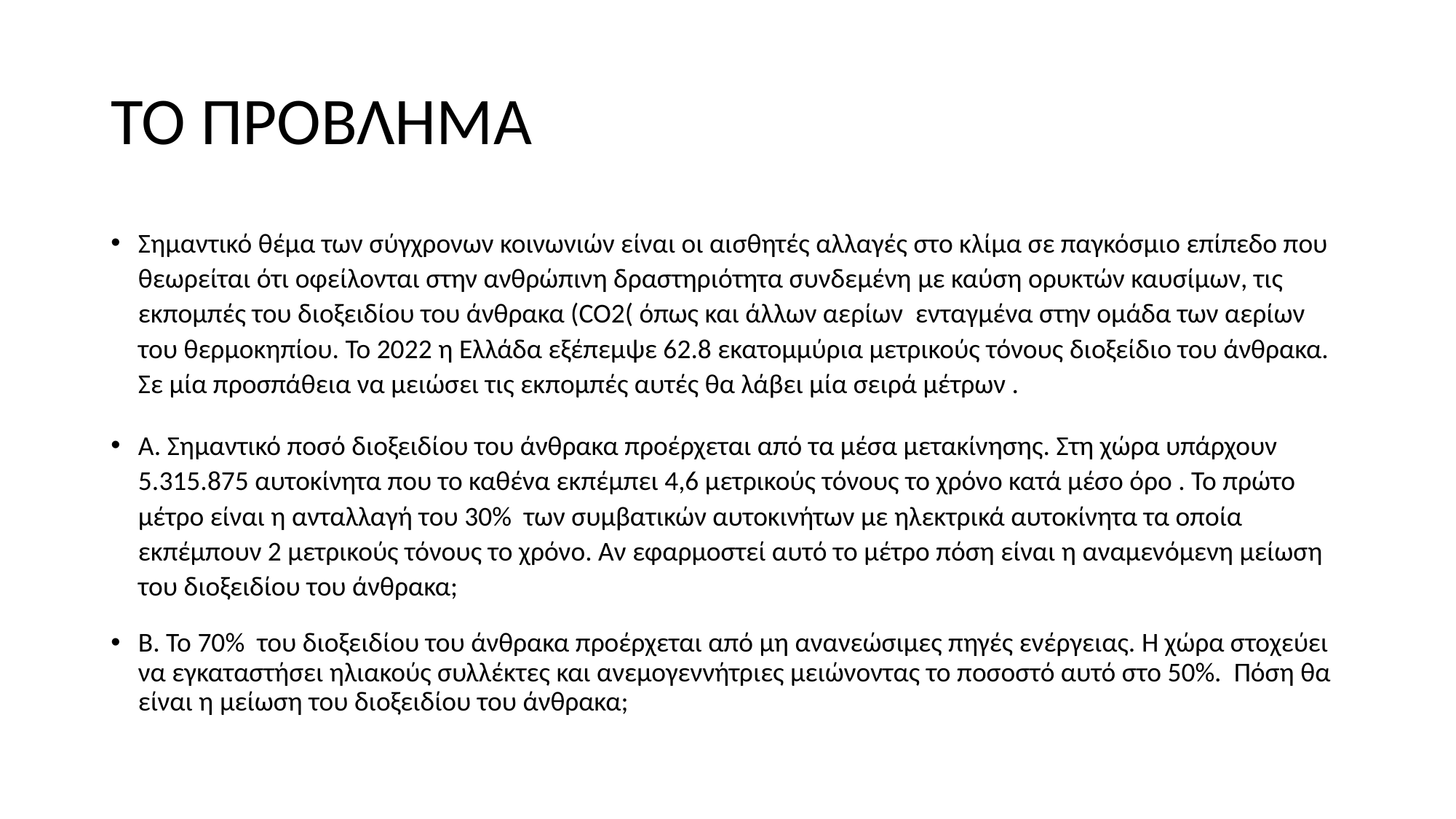

# ΤΟ ΠΡΟΒΛΗΜΑ
Σημαντικό θέμα των σύγχρονων κοινωνιών είναι οι αισθητές αλλαγές στο κλίμα σε παγκόσμιο επίπεδο που θεωρείται ότι οφείλονται στην ανθρώπινη δραστηριότητα συνδεμένη με καύση ορυκτών καυσίμων, τις εκπομπές του διοξειδίου του άνθρακα (CO2( όπως και άλλων αερίων  ενταγμένα στην ομάδα των αερίων του θερμοκηπίου. Το 2022 η Ελλάδα εξέπεμψε 62.8 εκατομμύρια μετρικούς τόνους διοξείδιο του άνθρακα. Σε μία προσπάθεια να μειώσει τις εκπομπές αυτές θα λάβει μία σειρά μέτρων .
Α. Σημαντικό ποσό διοξειδίου του άνθρακα προέρχεται από τα μέσα μετακίνησης. Στη χώρα υπάρχουν 5.315.875 αυτοκίνητα που το καθένα εκπέμπει 4,6 μετρικούς τόνους το χρόνο κατά μέσο όρο . Το πρώτο μέτρο είναι η ανταλλαγή του 30%  των συμβατικών αυτοκινήτων με ηλεκτρικά αυτοκίνητα τα οποία εκπέμπουν 2 μετρικούς τόνους το χρόνο. Αν εφαρμοστεί αυτό το μέτρο πόση είναι η αναμενόμενη μείωση του διοξειδίου του άνθρακα;
Β. Το 70%  του διοξειδίου του άνθρακα προέρχεται από μη ανανεώσιμες πηγές ενέργειας. Η χώρα στοχεύει να εγκαταστήσει ηλιακούς συλλέκτες και ανεμογεννήτριες μειώνοντας το ποσοστό αυτό στο 50%.  Πόση θα είναι η μείωση του διοξειδίου του άνθρακα;